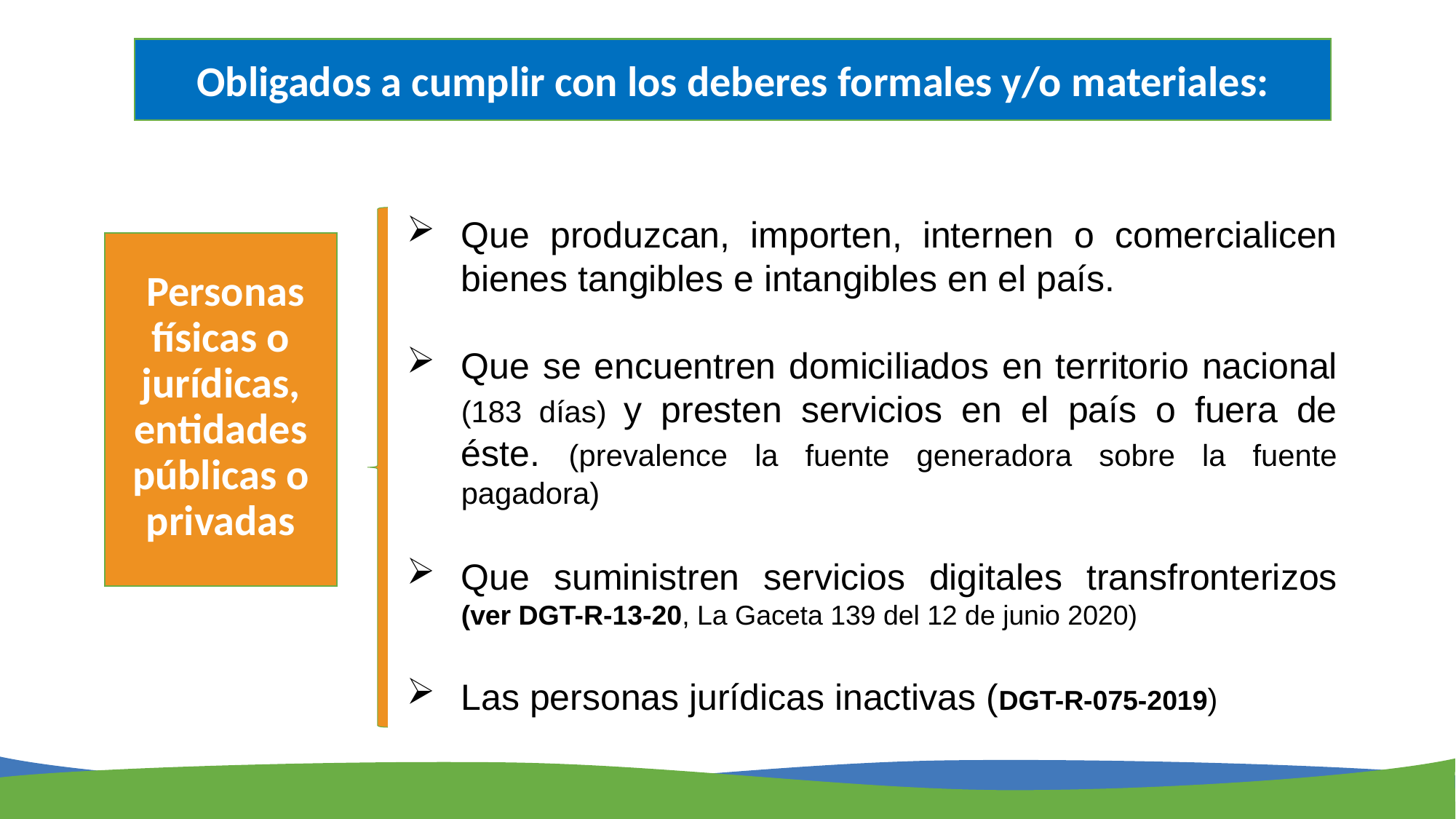

Obligados a cumplir con los deberes formales y/o materiales:

Que produzcan, importen, internen o comercialicen bienes tangibles e intangibles en el país.

Que se encuentren domiciliados en territorio nacional (183 días) y presten servicios en el país o fuera de éste. (prevalence la fuente generadora sobre la fuente pagadora)

Que suministren servicios digitales transfronterizos (ver DGT-R-13-20, La Gaceta 139 del 12 de junio 2020)

Las personas jurídicas inactivas (DGT-R-075-2019)

# Personas físicas o jurídicas, entidades públicas o privadas